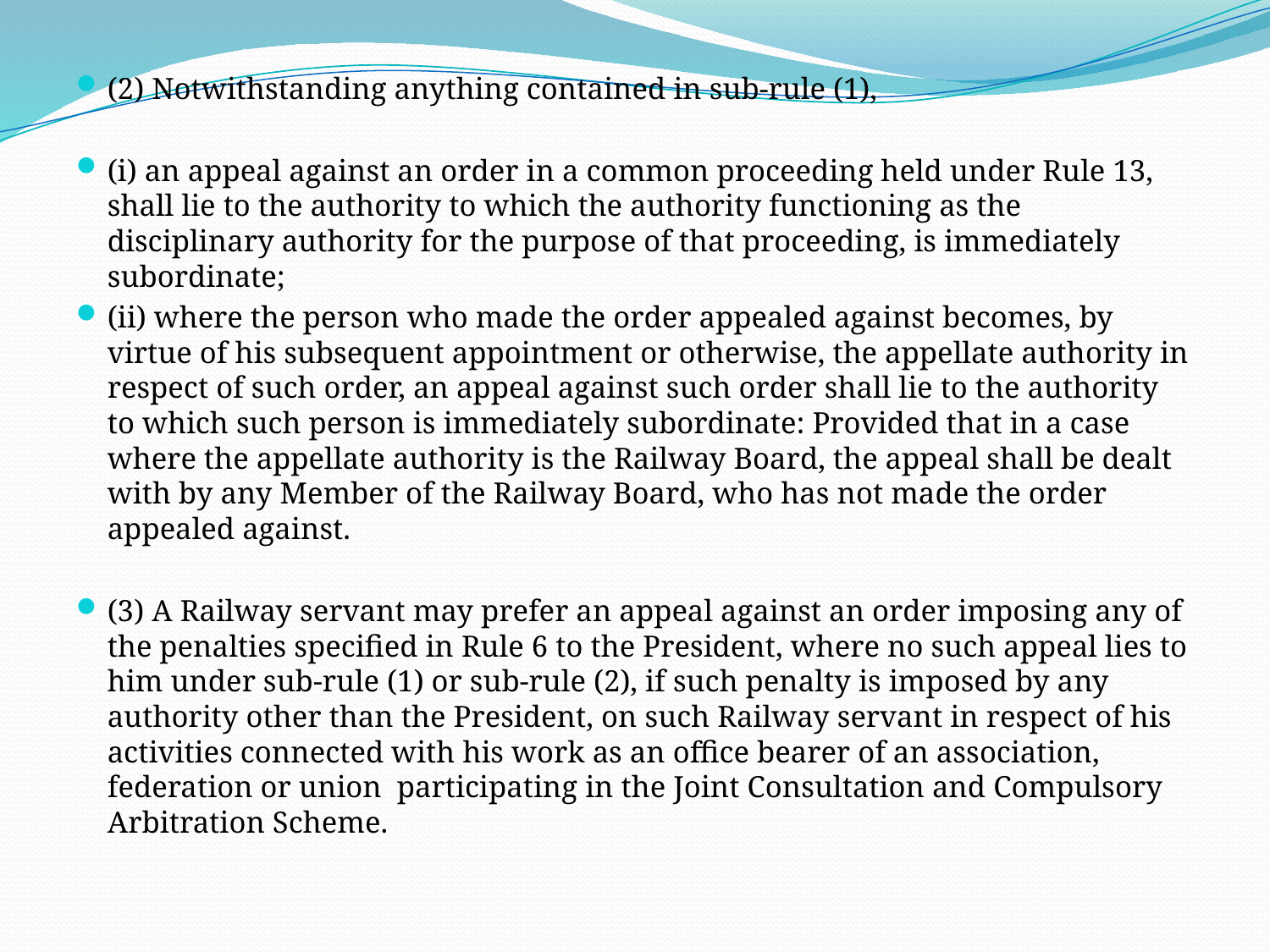

(2) Notwithstanding anything contained in sub-rule (1),

(i) an appeal against an order in a common proceeding held under Rule 13, shall lie to the authority to which the authority functioning as the disciplinary authority for the purpose of that proceeding, is immediately subordinate;
(ii) where the person who made the order appealed against becomes, by virtue of his subsequent appointment or otherwise, the appellate authority in respect of such order, an appeal against such order shall lie to the authority to which such person is immediately subordinate: Provided that in a case where the appellate authority is the Railway Board, the appeal shall be dealt with by any Member of the Railway Board, who has not made the order appealed against.

(3) A Railway servant may prefer an appeal against an order imposing any of the penalties specified in Rule 6 to the President, where no such appeal lies to him under sub-rule (1) or sub-rule (2), if such penalty is imposed by any authority other than the President, on such Railway servant in respect of his activities connected with his work as an office bearer of an association, federation or union  participating in the Joint Consultation and Compulsory Arbitration Scheme.